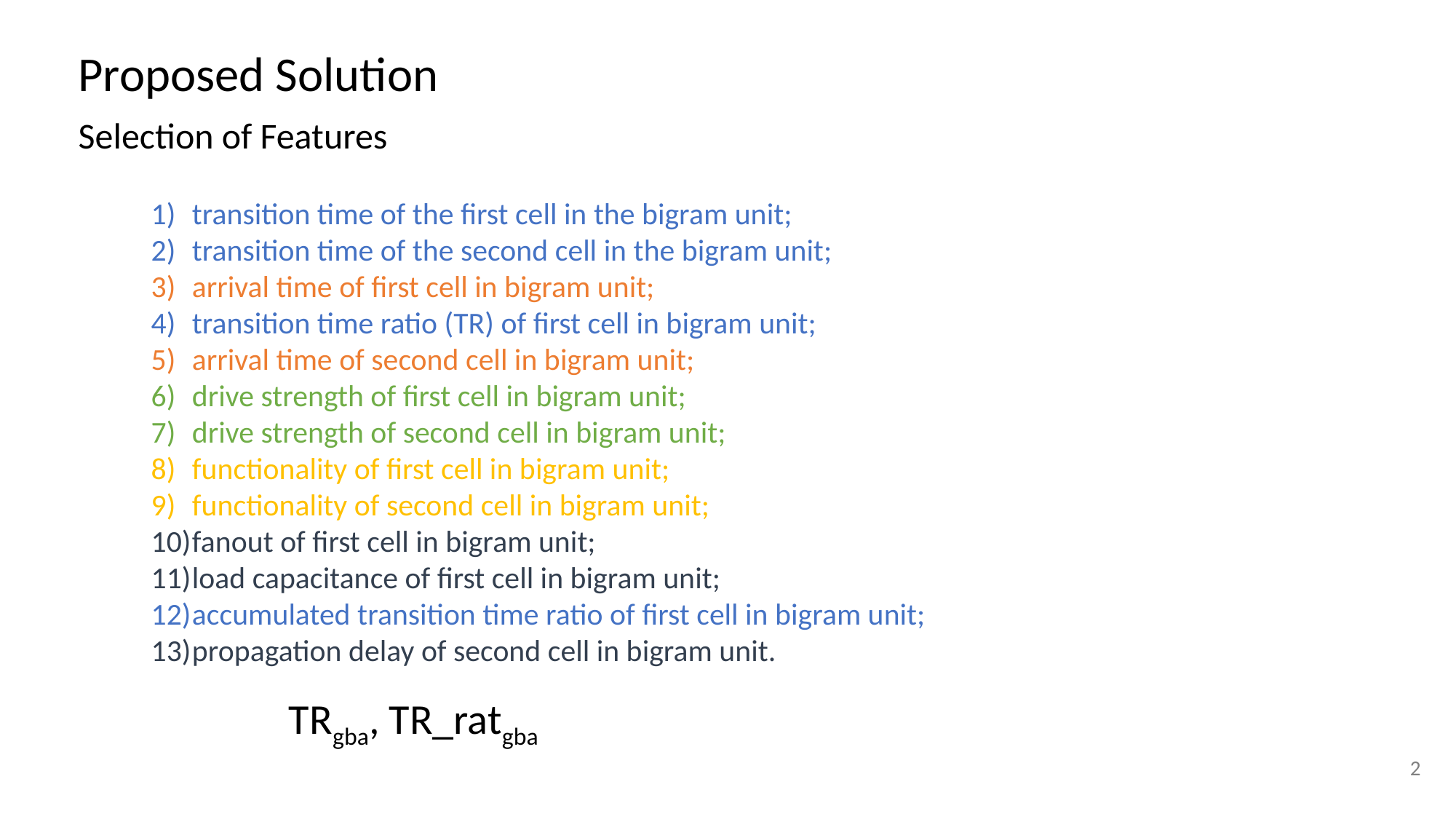

Proposed Solution
Selection of Features
transition time of the first cell in the bigram unit;
transition time of the second cell in the bigram unit;
arrival time of first cell in bigram unit;
transition time ratio (TR) of first cell in bigram unit;
arrival time of second cell in bigram unit;
drive strength of first cell in bigram unit;
drive strength of second cell in bigram unit;
functionality of first cell in bigram unit;
functionality of second cell in bigram unit;
fanout of first cell in bigram unit;
load capacitance of first cell in bigram unit;
accumulated transition time ratio of first cell in bigram unit;
propagation delay of second cell in bigram unit.
TRgba, TR_ratgba
2